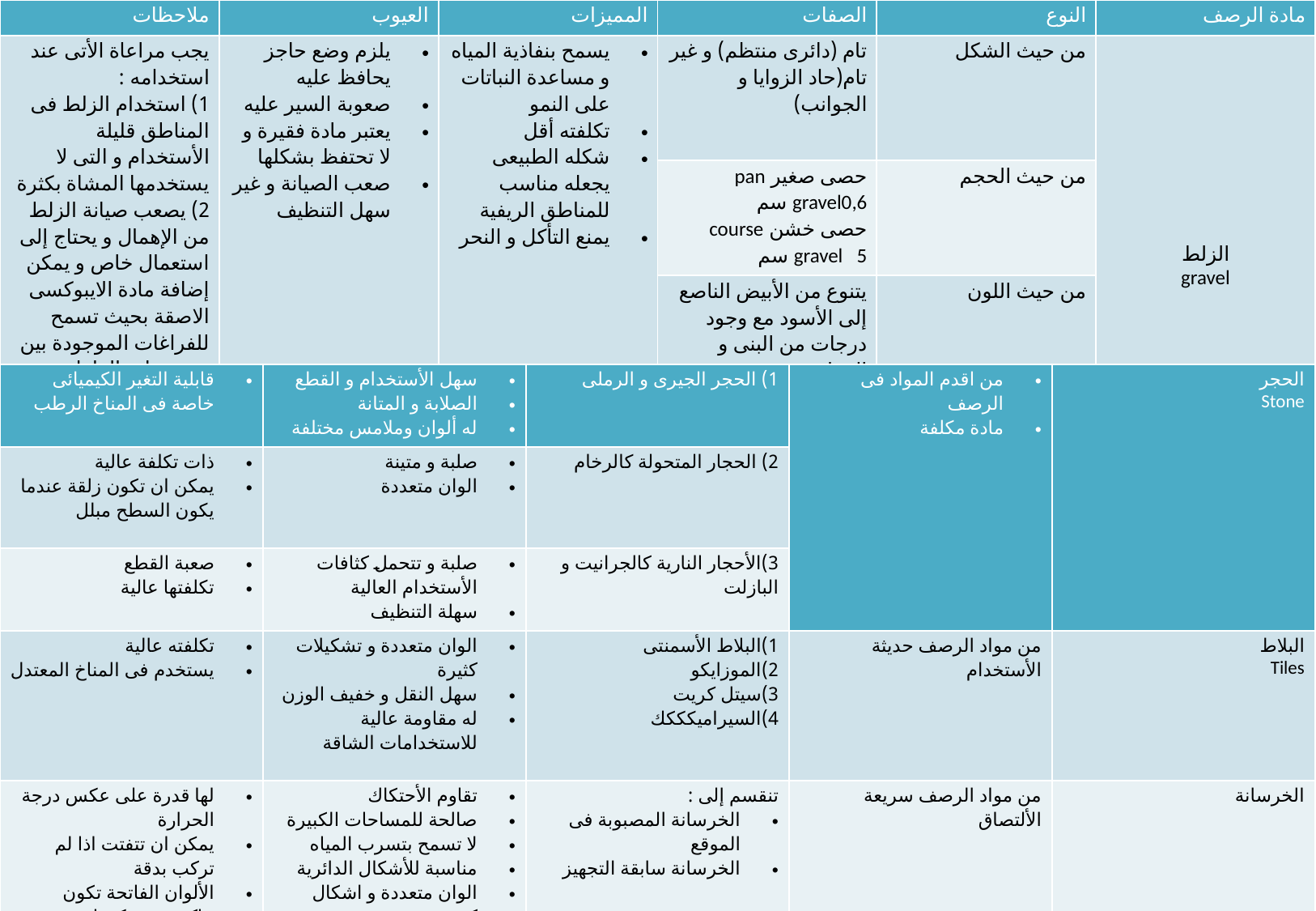

| ملاحظات | العيوب | المميزات | الصفات | النوع | مادة الرصف |
| --- | --- | --- | --- | --- | --- |
| يجب مراعاة الأتى عند استخدامه : 1) استخدام الزلط فى المناطق قليلة الأستخدام و التى لا يستخدمها المشاة بكثرة 2) يصعب صيانة الزلط من الإهمال و يحتاج إلى استعمال خاص و يمكن إضافة مادة الايبوكسى الاصقة بحيث تسمح للفراغات الموجودة بين مجموعات الزلط بترشيح المياه و يمتاز بكونه ذو مظهر لامع | يلزم وضع حاجز يحافظ عليه صعوبة السير عليه يعتبر مادة فقيرة و لا تحتفظ بشكلها صعب الصيانة و غير سهل التنظيف | يسمح بنفاذية المياه و مساعدة النباتات على النمو تكلفته أقل شكله الطبيعى يجعله مناسب للمناطق الريفية يمنع التأكل و النحر | تام (دائرى منتظم) و غير تام(حاد الزوايا و الجوانب) | من حيث الشكل | الزلط gravel |
|  |  |  | حصى صغير pan gravel0,6 سم حصى خشن course gravel 5 سم | من حيث الحجم |  |
|  |  |  | يتنوع من الأبيض الناصع إلى الأسود مع وجود درجات من البنى و الرمادى | من حيث اللون |  |
| قابلية التغير الكيميائى خاصة فى المناخ الرطب | سهل الأستخدام و القطع الصلابة و المتانة له ألوان وملامس مختلفة | 1) الحجر الجيرى و الرملى | من اقدم المواد فى الرصف مادة مكلفة | الحجر Stone |
| --- | --- | --- | --- | --- |
| ذات تكلفة عالية يمكن ان تكون زلقة عندما يكون السطح مبلل | صلبة و متينة الوان متعددة | 2) الحجار المتحولة كالرخام |  |  |
| صعبة القطع تكلفتها عالية | صلبة و تتحمل كثافات الأستخدام العالية سهلة التنظيف | 3)الأحجار النارية كالجرانيت و البازلت |  |  |
| تكلفته عالية يستخدم فى المناخ المعتدل | الوان متعددة و تشكيلات كثيرة سهل النقل و خفيف الوزن له مقاومة عالية للاستخدامات الشاقة | 1)البلاط الأسمنتى 2)الموزايكو 3)سيتل كريت 4)السيراميكككك | من مواد الرصف حديثة الأستخدام | البلاط Tiles |
| لها قدرة على عكس درجة الحرارة يمكن ان تتفتت اذا لم تركب بدقة الألوان الفاتحة تكون عاكسة و يمكن ان تسبب التوهج | تقاوم الأحتكاك صالحة للمساحات الكبيرة لا تسمح بتسرب المياه مناسبة للأشكال الدائرية الوان متعددة و اشكال كثيرة تعطى سطح متين | تنقسم إلى : الخرسانة المصبوبة فى الموقع الخرسانة سابقة التجهيز | من مواد الرصف سريعة الألتصاق | الخرسانة |